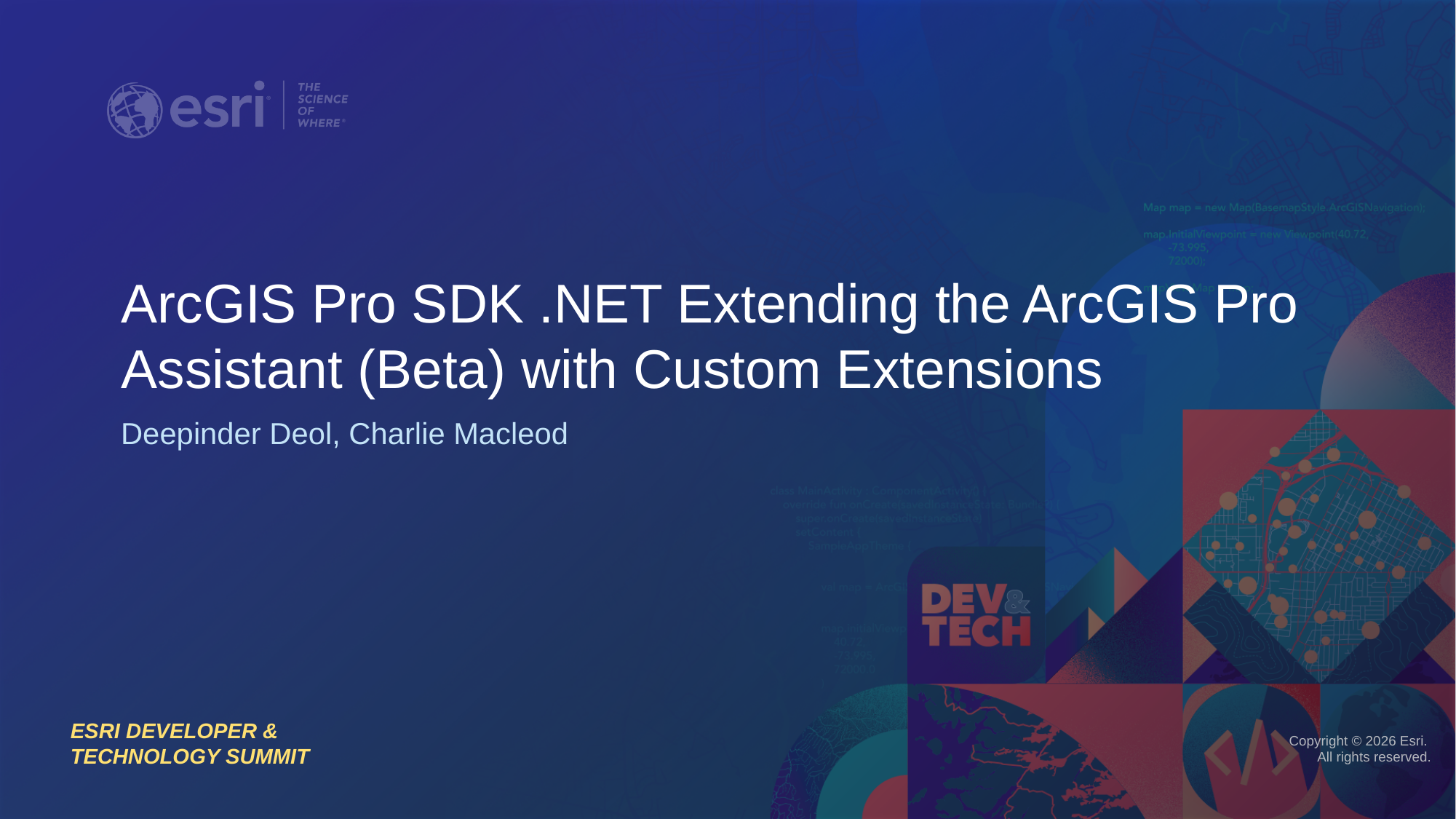

# ArcGIS Pro SDK .NET Extending the ArcGIS Pro Assistant (Beta) with Custom Extensions
Deepinder Deol, Charlie Macleod